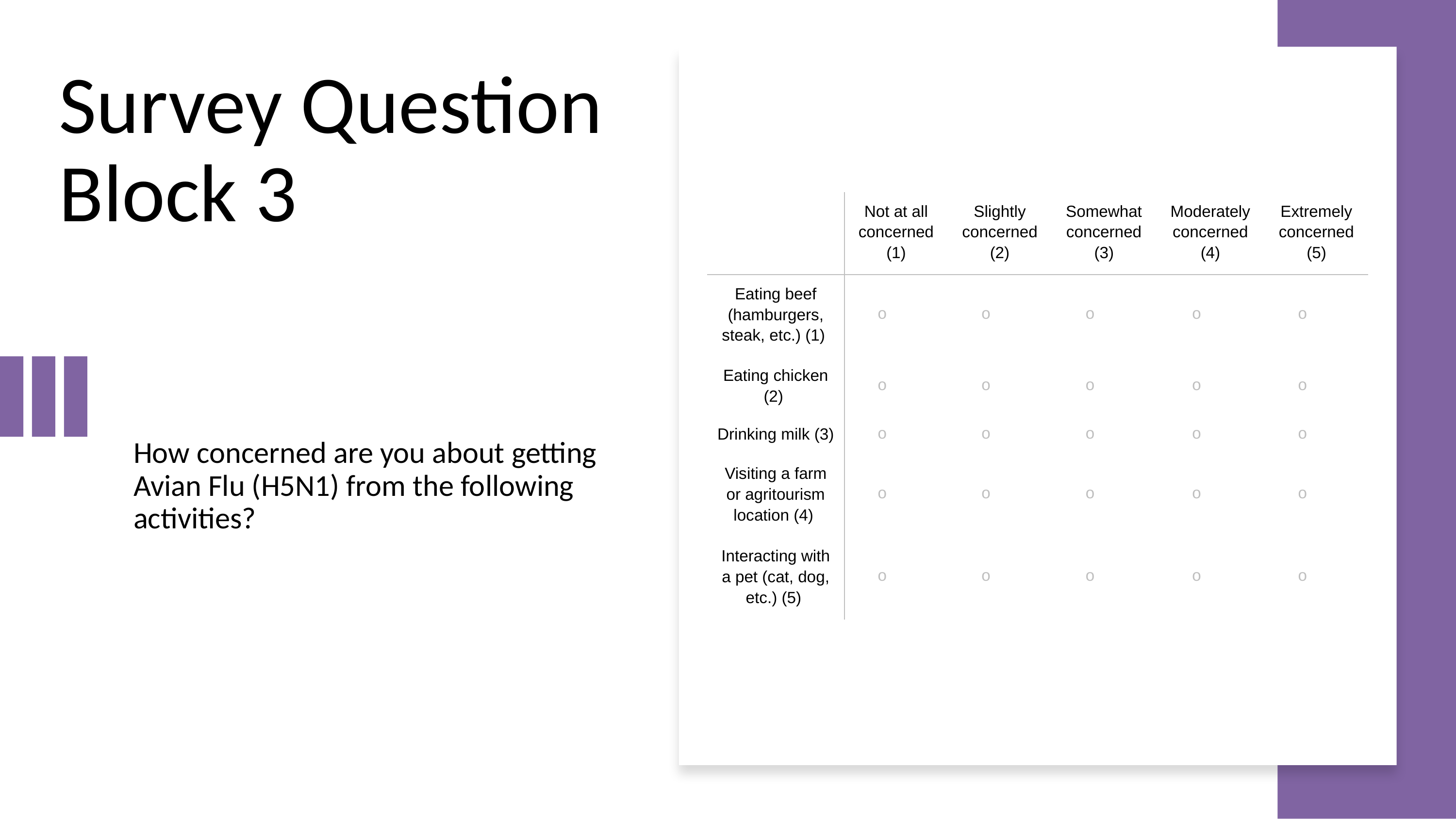

# Survey Question Block 3
|  | Not at all concerned (1) | Slightly concerned (2) | Somewhat concerned (3) | Moderately concerned (4) | Extremely concerned (5) |
| --- | --- | --- | --- | --- | --- |
| Eating beef (hamburgers, steak, etc.) (1) |  |  |  |  |  |
| Eating chicken (2) |  |  |  |  |  |
| Drinking milk (3) |  |  |  |  |  |
| Visiting a farm or agritourism location (4) |  |  |  |  |  |
| Interacting with a pet (cat, dog, etc.) (5) |  |  |  |  |  |
How concerned are you about getting Avian Flu (H5N1) from the following activities?